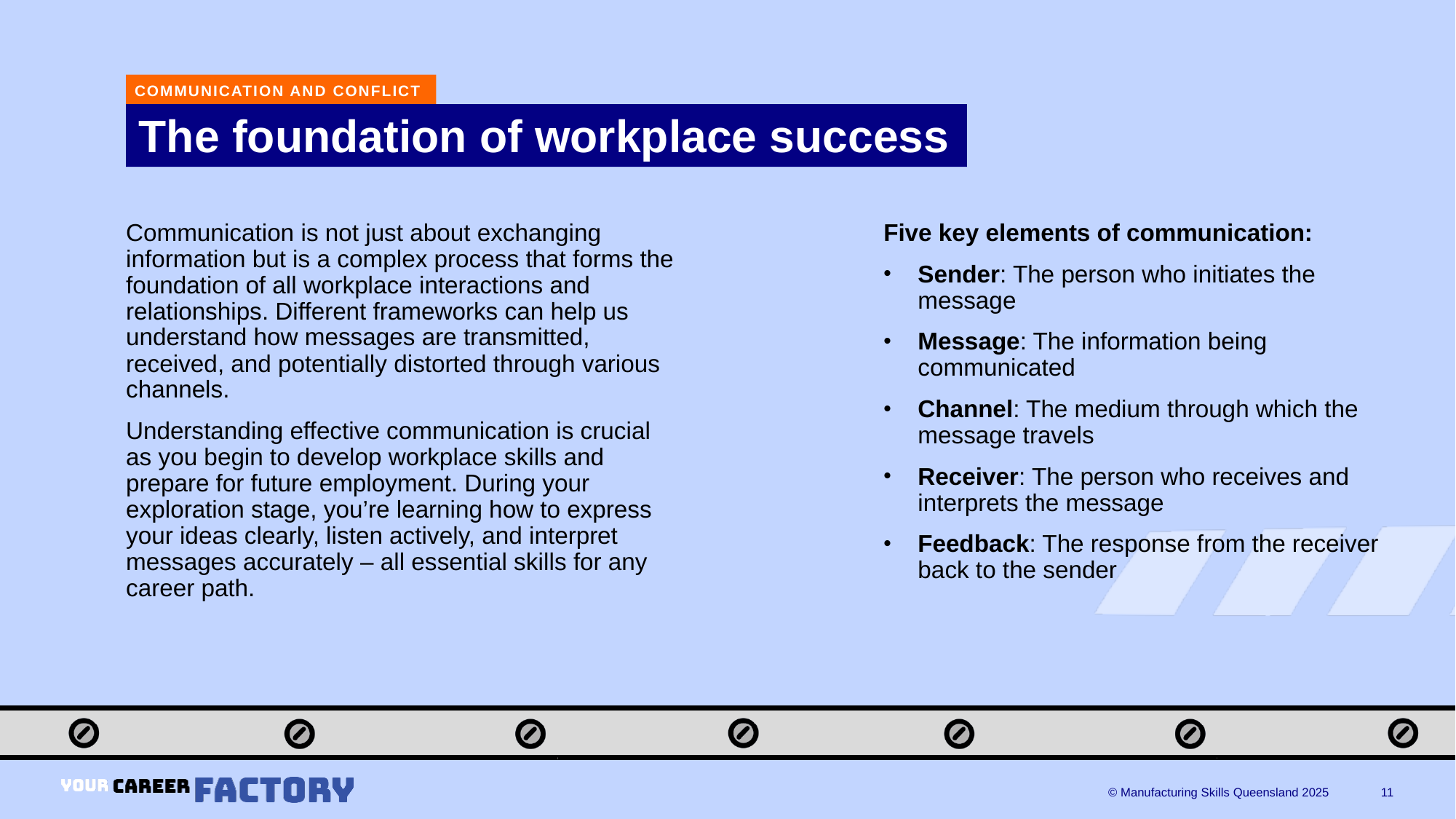

COMMUNICATION AND CONFLICT
# The foundation of workplace success
Communication is not just about exchanging information but is a complex process that forms the foundation of all workplace interactions and relationships. Different frameworks can help us understand how messages are transmitted, received, and potentially distorted through various channels.
Understanding effective communication is crucial as you begin to develop workplace skills and prepare for future employment. During your exploration stage, you’re learning how to express your ideas clearly, listen actively, and interpret messages accurately – all essential skills for any career path.
Five key elements of communication:
Sender: The person who initiates the message
Message: The information being communicated
Channel: The medium through which the message travels
Receiver: The person who receives and interprets the message
Feedback: The response from the receiver back to the sender